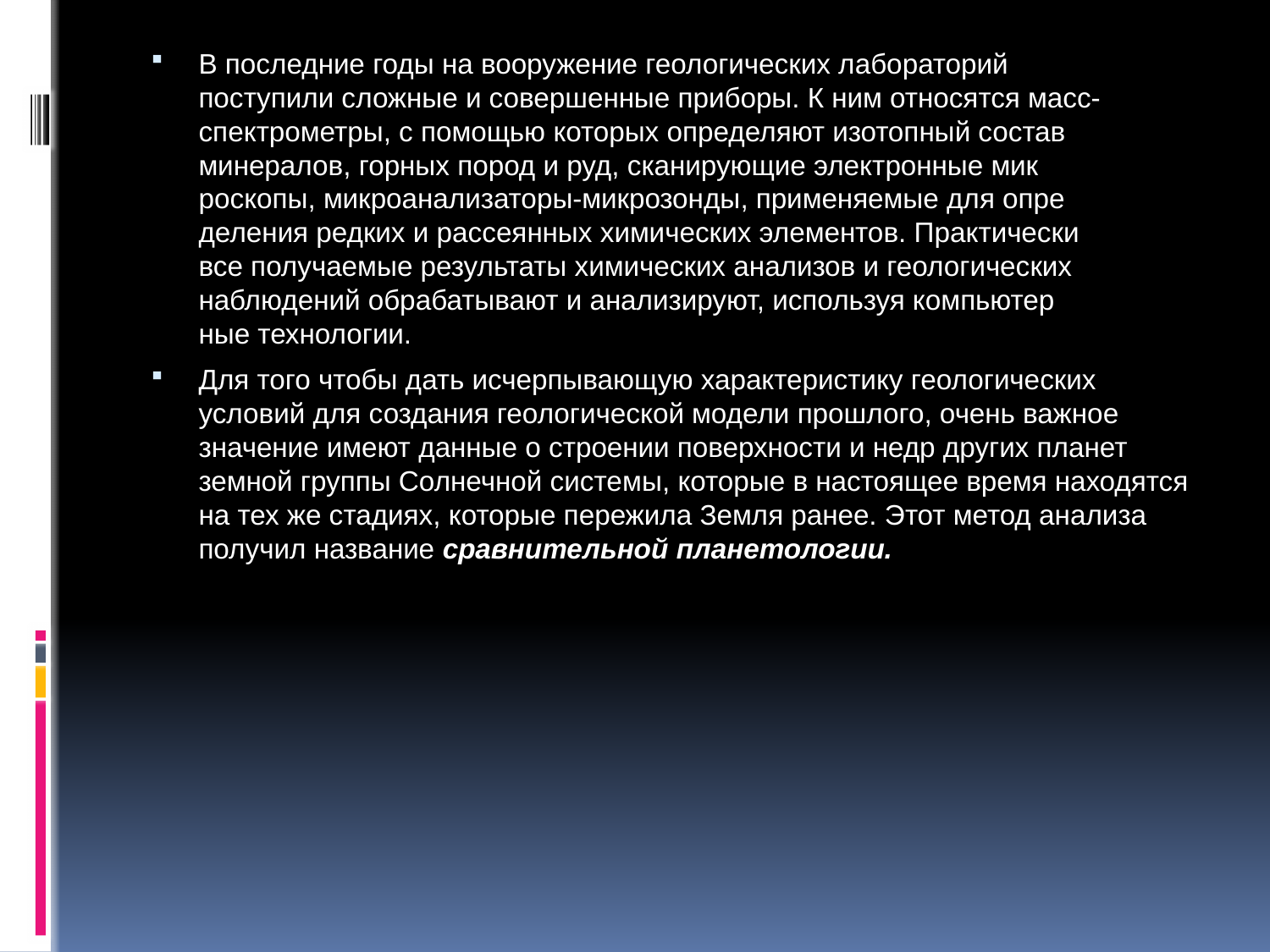

В последние годы на вооружение геологических лабораторий
поступили сложные и совершенные приборы. К ним относятся масс-
спектрометры, с помощью которых определяют изотопный состав
минералов, горных пород и руд, сканирующие электронные мик­
роскопы, микроанализаторы-микрозонды, применяемые для опре­
деления редких и рассеянных химических элементов. Практически
все получаемые результаты химических анализов и геологических
наблюдений обрабатывают и анализируют, используя компьютер­
ные технологии.
Для того чтобы дать исчерпывающую характеристику геологических условий для создания геологической модели прошлого, очень важное значение имеют данные о строении поверхности и недр других планет земной группы Солнечной систе­мы, которые в настоящее время находятся на тех же стадиях, которые пережила Земля ранее. Этот метод анализа получил название сравни­тельной планетологии.